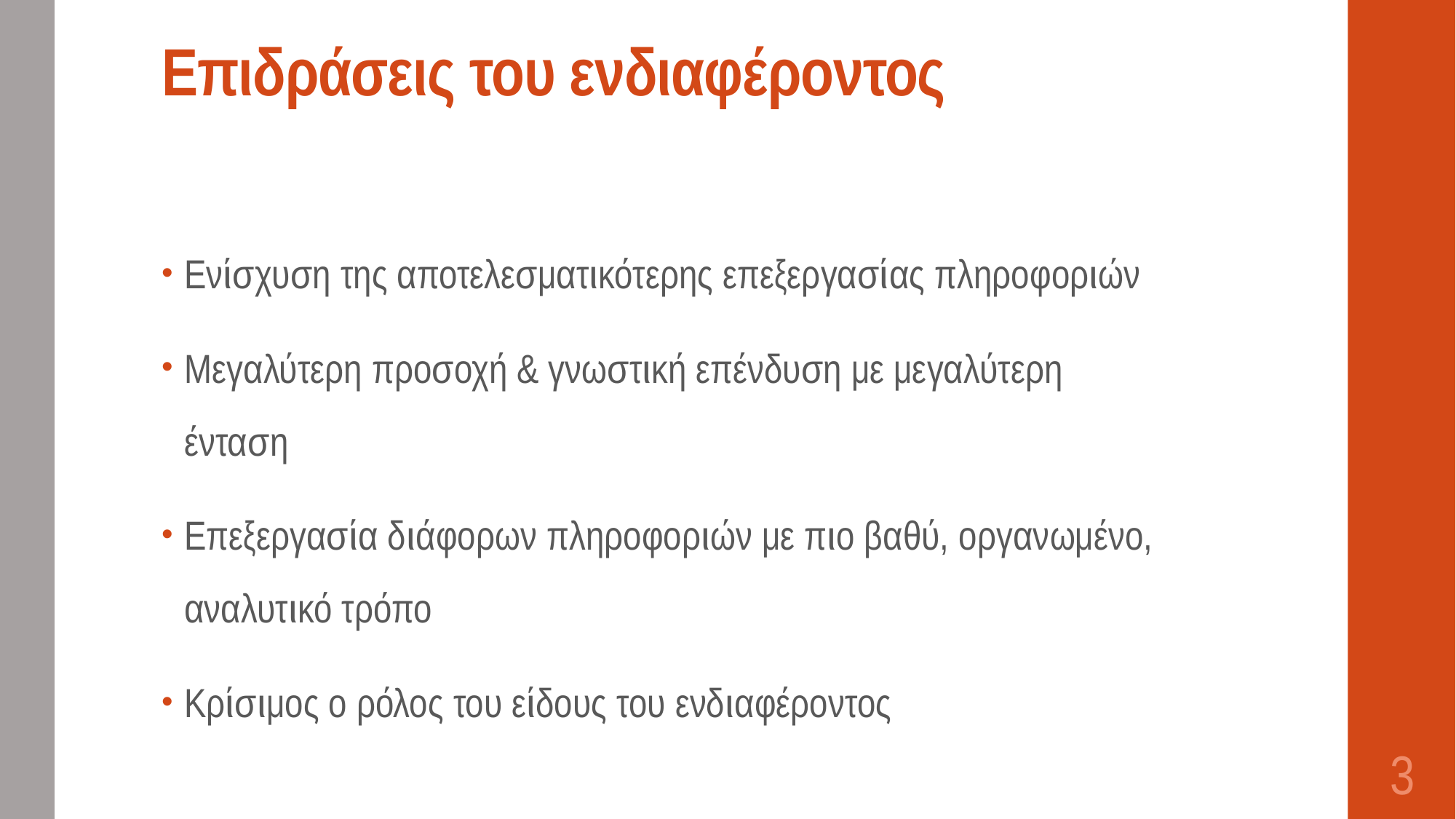

# Επιδράσεις του ενδιαφέροντος
Ενίσχυση της αποτελεσματικότερης επεξεργασίας πληροφοριών
Μεγαλύτερη προσοχή & γνωστική επένδυση με μεγαλύτερη ένταση
Επεξεργασία διάφορων πληροφοριών με πιο βαθύ, οργανωμένο, αναλυτικό τρόπο
Κρίσιμος ο ρόλος του είδους του ενδιαφέροντος
3